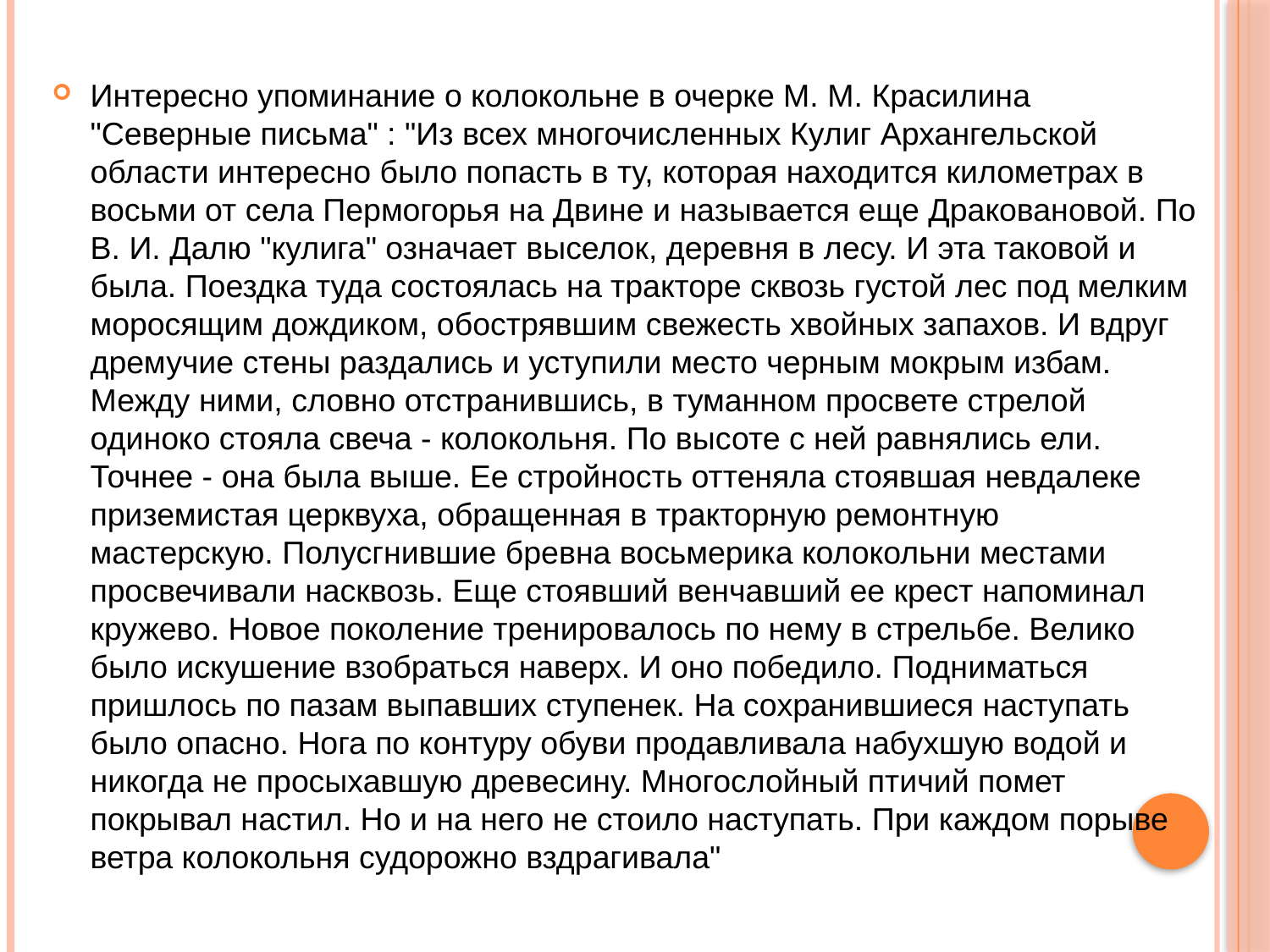

Интересно упоминание о колокольне в очерке М. М. Красилина "Северные письма" : "Из всех многочисленных Кулиг Архангельской области интересно было попасть в ту, которая находится километрах в восьми от села Пермогорья на Двине и называется еще Драковановой. По В. И. Далю "кулига" означает выселок, деревня в лесу. И эта таковой и была. Поездка туда состоялась на тракторе сквозь густой лес под мелким моросящим дождиком, обострявшим свежесть хвойных запахов. И вдруг дремучие стены раздались и уступили место черным мокрым избам. Между ними, словно отстранившись, в туманном просвете стрелой одиноко стояла свеча - колокольня. По высоте с ней равнялись ели. Точнее - она была выше. Ее стройность оттеняла стоявшая невдалеке приземистая церквуха, обращенная в тракторную ремонтную мастерскую. Полусгнившие бревна восьмерика колокольни местами просвечивали насквозь. Еще стоявший венчавший ее крест напоминал кружево. Новое поколение тренировалось по нему в стрельбе. Велико было искушение взобраться наверх. И оно победило. Подниматься пришлось по пазам выпавших ступенек. На сохранившиеся наступать было опасно. Нога по контуру обуви продавливала набухшую водой и никогда не просыхавшую древесину. Многослойный птичий помет покрывал настил. Но и на него не стоило наступать. При каждом порыве ветра колокольня судорожно вздрагивала"